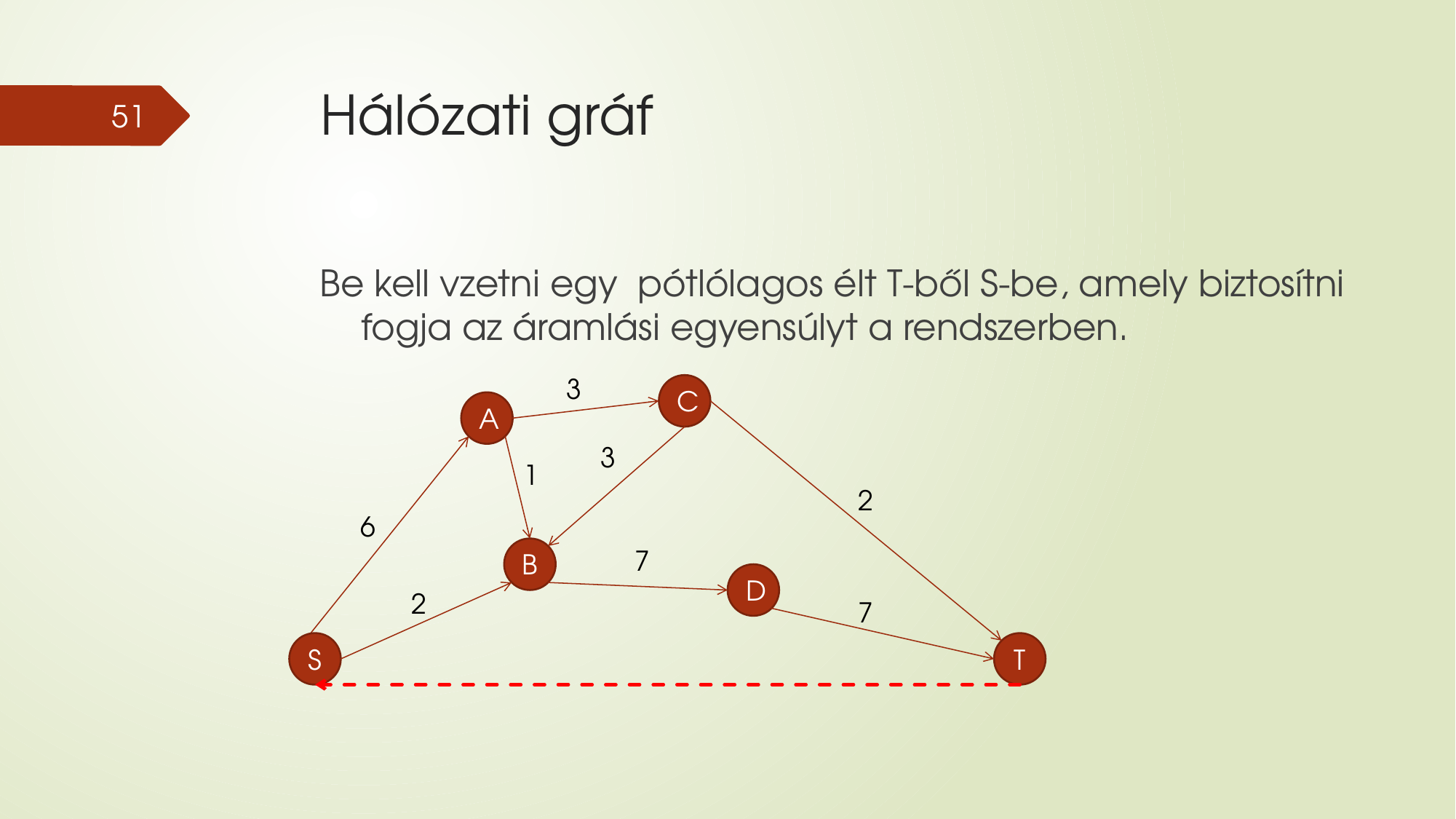

# Hálózati gráf
51
Be kell vzetni egy  pótlólagos élt T-ből S-be, amely biztosítni fogja az áramlási egyensúlyt a rendszerben.
3
C
A
3
1
2
6
B
7
D
2
7
S
T